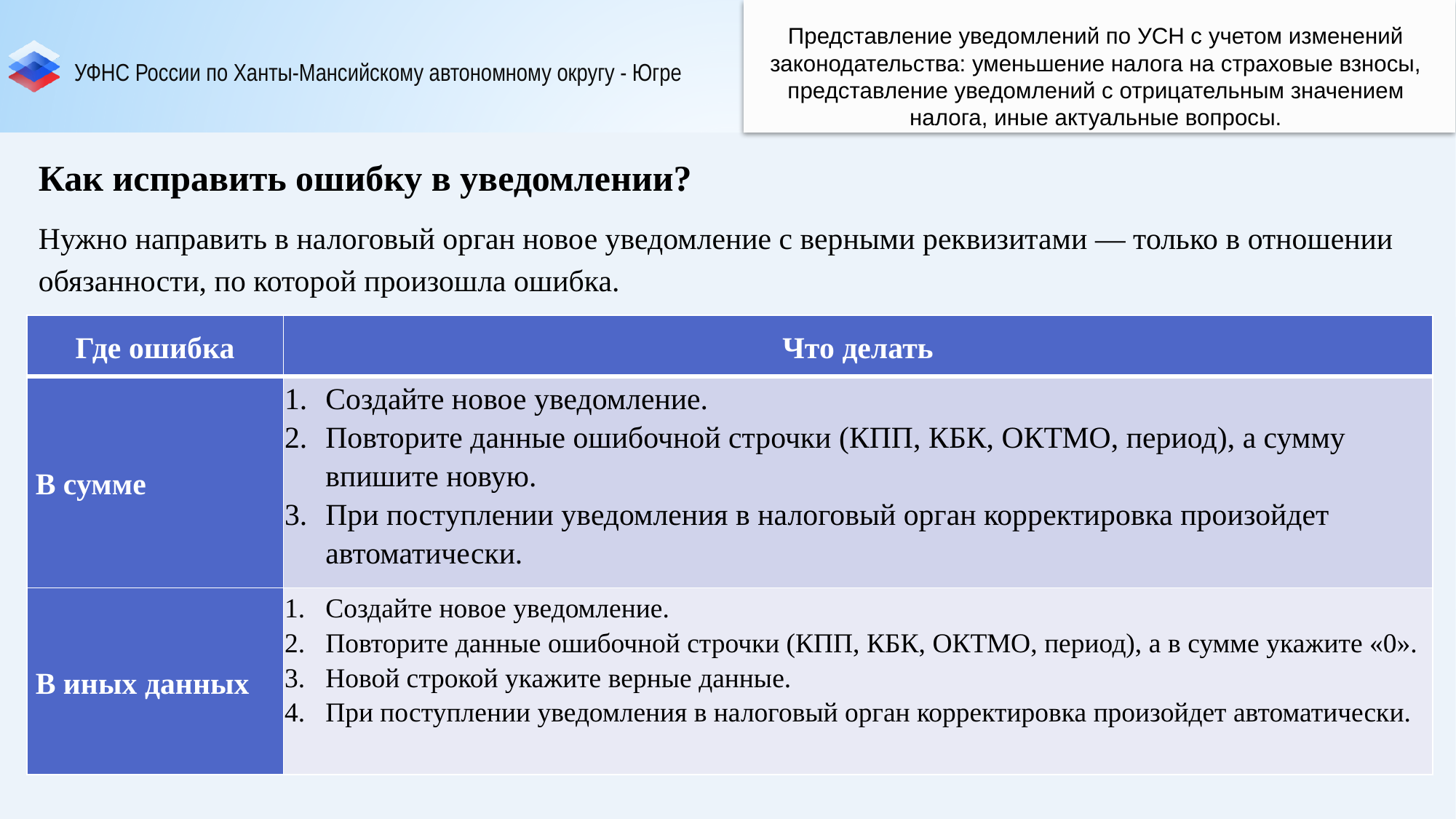

Представление уведомлений по УСН с учетом изменений законодательства: уменьшение налога на страховые взносы, представление уведомлений с отрицательным значением налога, иные актуальные вопросы.
Как исправить ошибку в уведомлении?
Нужно направить в налоговый орган новое уведомление с верными реквизитами — только в отношении обязанности, по которой произошла ошибка.
| Где ошибка | Что делать |
| --- | --- |
| В сумме | Создайте новое уведомление. Повторите данные ошибочной строчки (КПП, КБК, ОКТМО, период), а сумму впишите новую. При поступлении уведомления в налоговый орган корректировка произойдет автоматически. |
| В иных данных | Создайте новое уведомление. Повторите данные ошибочной строчки (КПП, КБК, ОКТМО, период), а в сумме укажите «0». Новой строкой укажите верные данные. При поступлении уведомления в налоговый орган корректировка произойдет автоматически. |